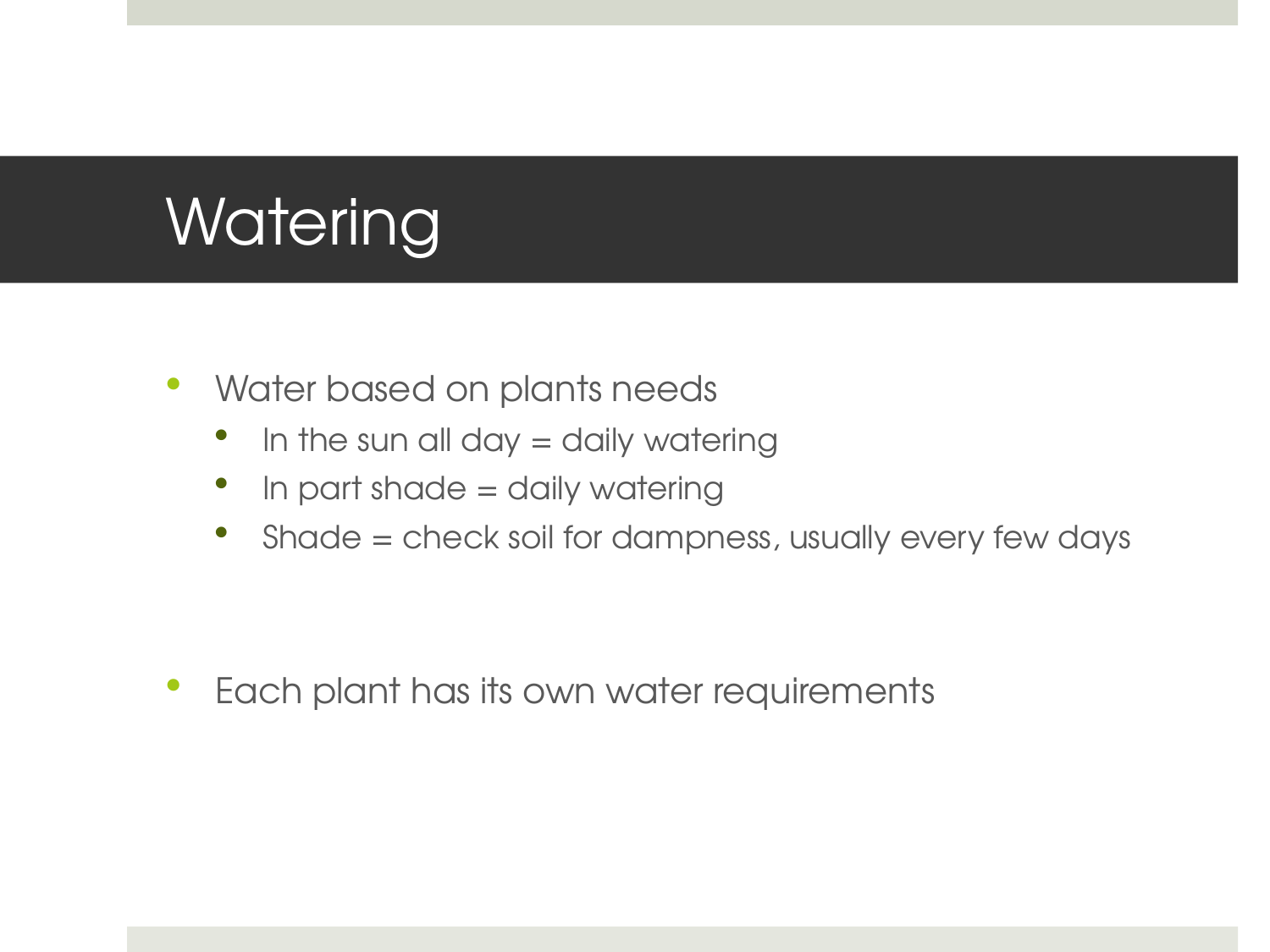

# Watering
Water based on plants needs
In the sun all day = daily watering
In part shade = daily watering
Shade = check soil for dampness, usually every few days

Each plant has its own water requirements